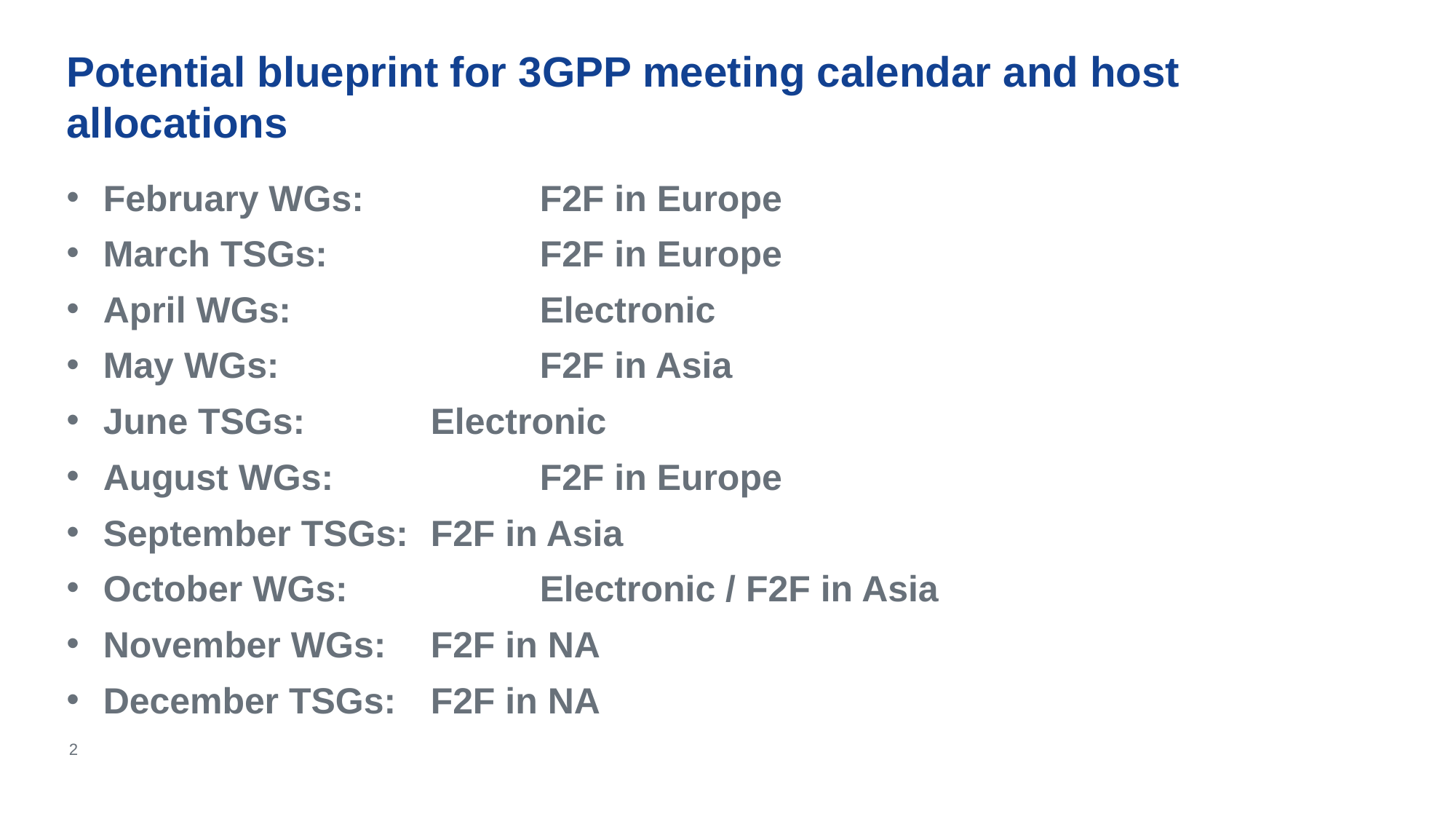

# Potential blueprint for 3GPP meeting calendar and host allocations

February WGs: 		F2F in Europe
March TSGs: 		F2F in Europe
April WGs: 			Electronic
May WGs:			F2F in Asia
June TSGs:		Electronic
August WGs:		F2F in Europe
September TSGs:	F2F in Asia
October WGs:		Electronic / F2F in Asia
November WGs:	F2F in NA
December TSGs:	F2F in NA